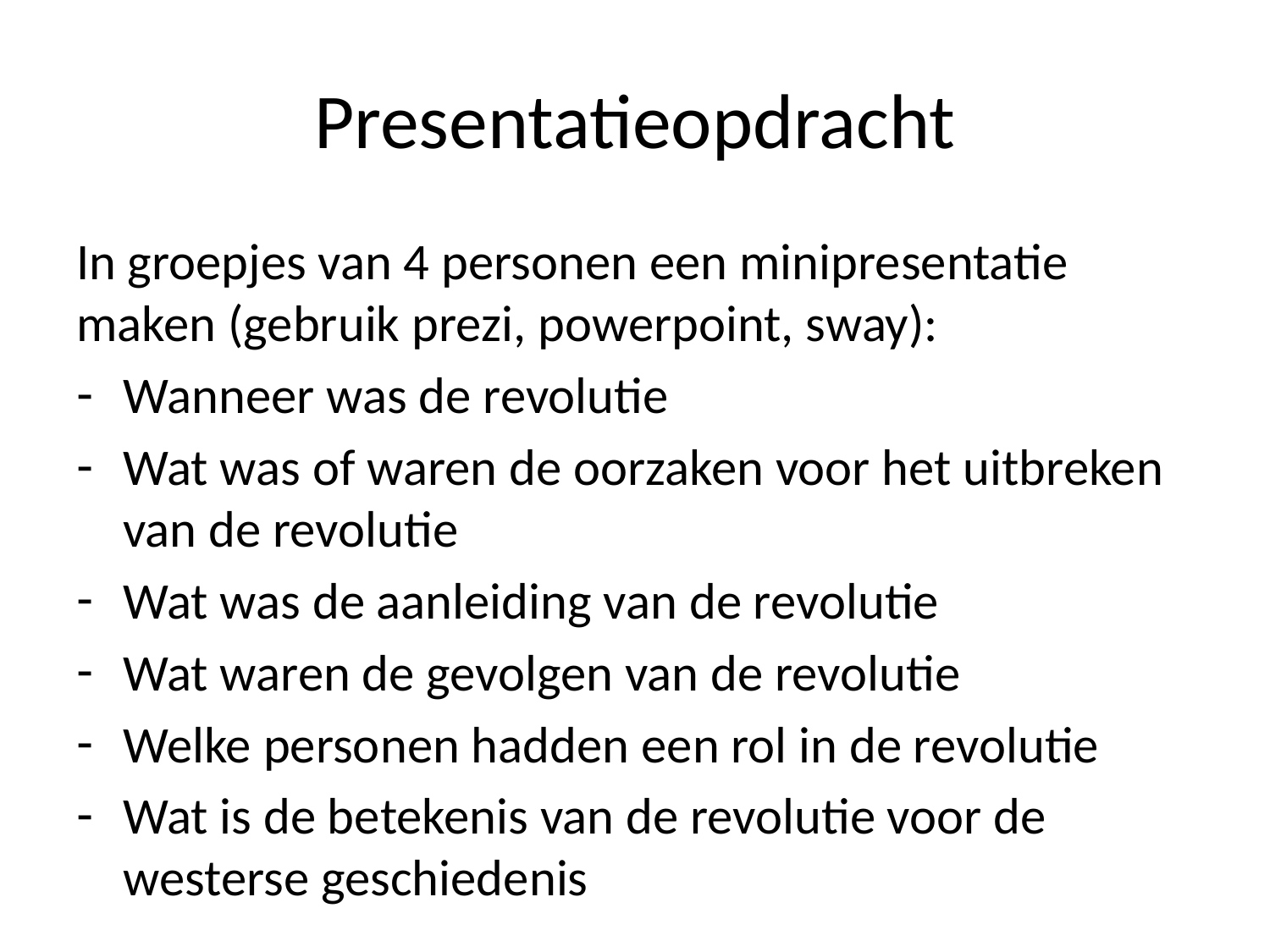

# Presentatieopdracht
In groepjes van 4 personen een minipresentatie maken (gebruik prezi, powerpoint, sway):
Wanneer was de revolutie
Wat was of waren de oorzaken voor het uitbreken van de revolutie
Wat was de aanleiding van de revolutie
Wat waren de gevolgen van de revolutie
Welke personen hadden een rol in de revolutie
Wat is de betekenis van de revolutie voor de westerse geschiedenis